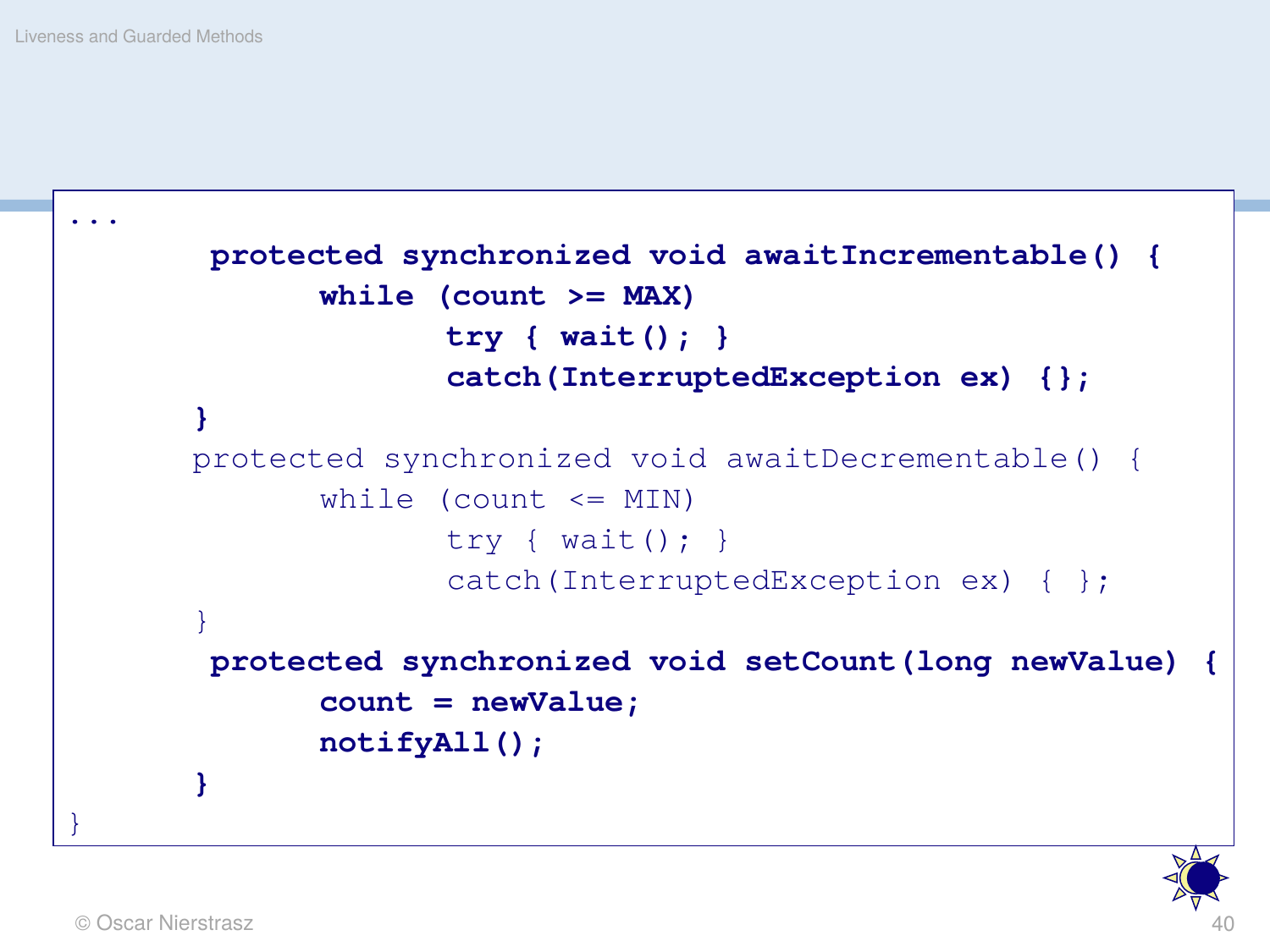

Liveness and Guarded Methods
...
	 protected synchronized void awaitIncrementable() {
		while (count >= MAX)
			try { wait(); }
			catch(InterruptedException ex) {};
	}
	protected synchronized void awaitDecrementable() {
		while (count <= MIN)
			try { wait(); }
			catch(InterruptedException ex) { };
	}
	 protected synchronized void setCount(long newValue) {
		count = newValue;
		notifyAll();
	}
}

© Oscar Nierstrasz
40